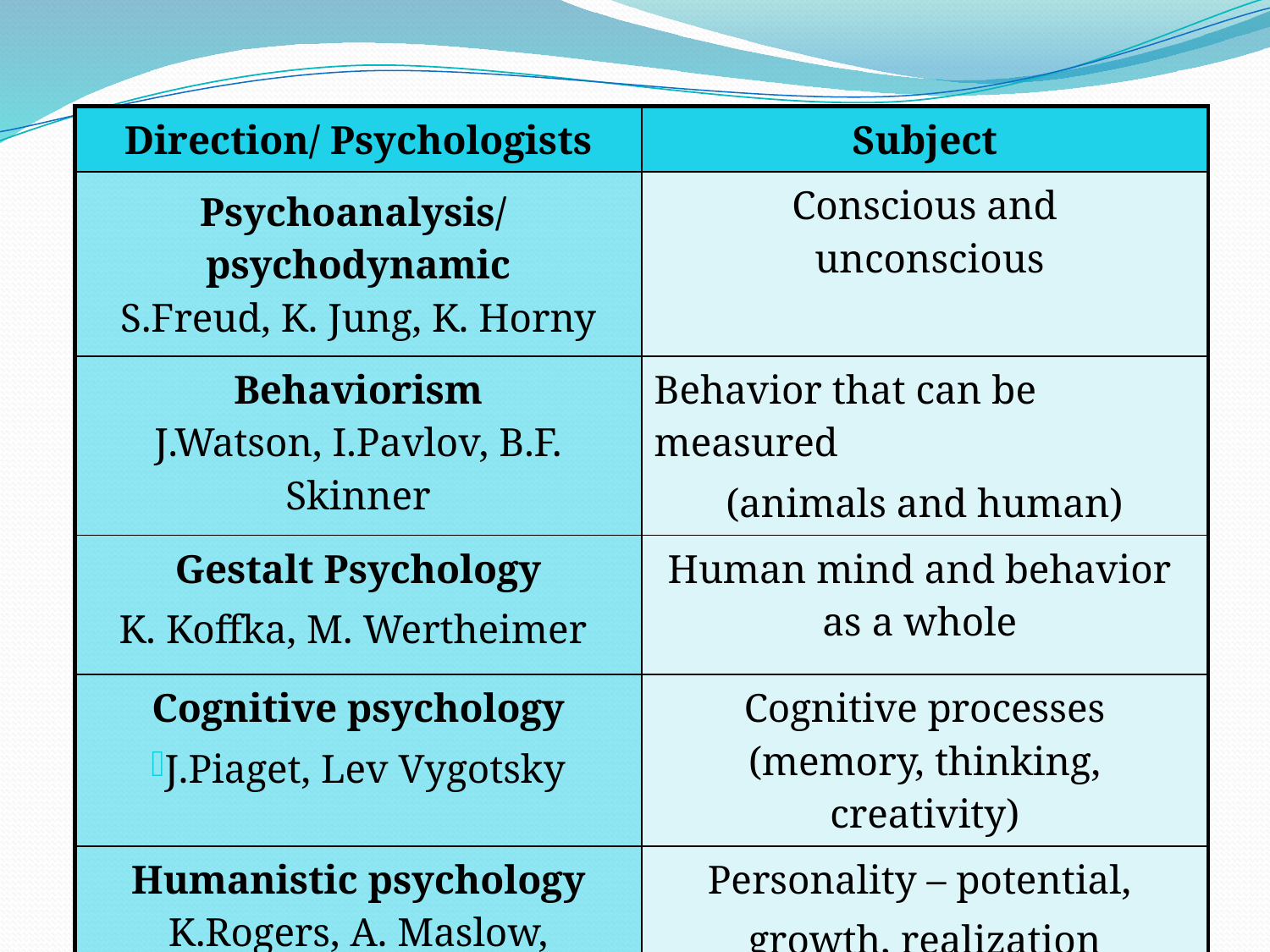

#
| Direction/ Psychologists | Subject |
| --- | --- |
| Psychoanalysis/ psychodynamic S.Freud, K. Jung, K. Horny | Conscious and unconscious |
| Behaviorism J.Watson, I.Pavlov, B.F. Skinner | Behavior that can be measured (animals and human) |
| Gestalt Psychology K. Koffka, M. Wertheimer | Human mind and behavior as a whole |
| Cognitive psychology J.Piaget, Lev Vygotsky | Cognitive processes (memory, thinking, creativity) |
| Humanistic psychology K.Rogers, A. Maslow, V.Frankl | Personality – potential, growth, realization |